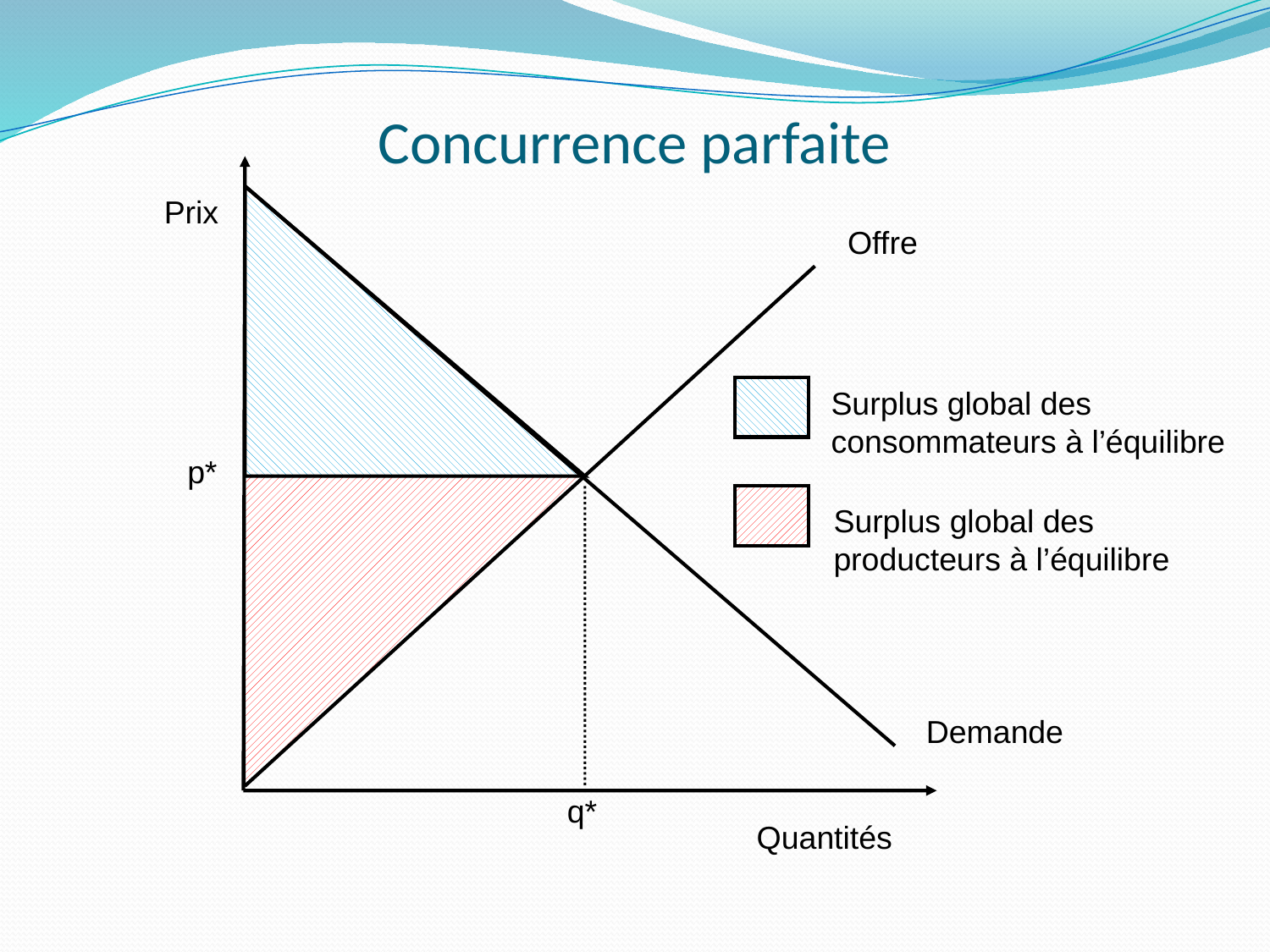

# Concurrence parfaite

Prix

Offre

p*

Demande
q*

Surplus global des consommateurs à l’équilibre

Surplus global des producteurs à l’équilibre
Quantités